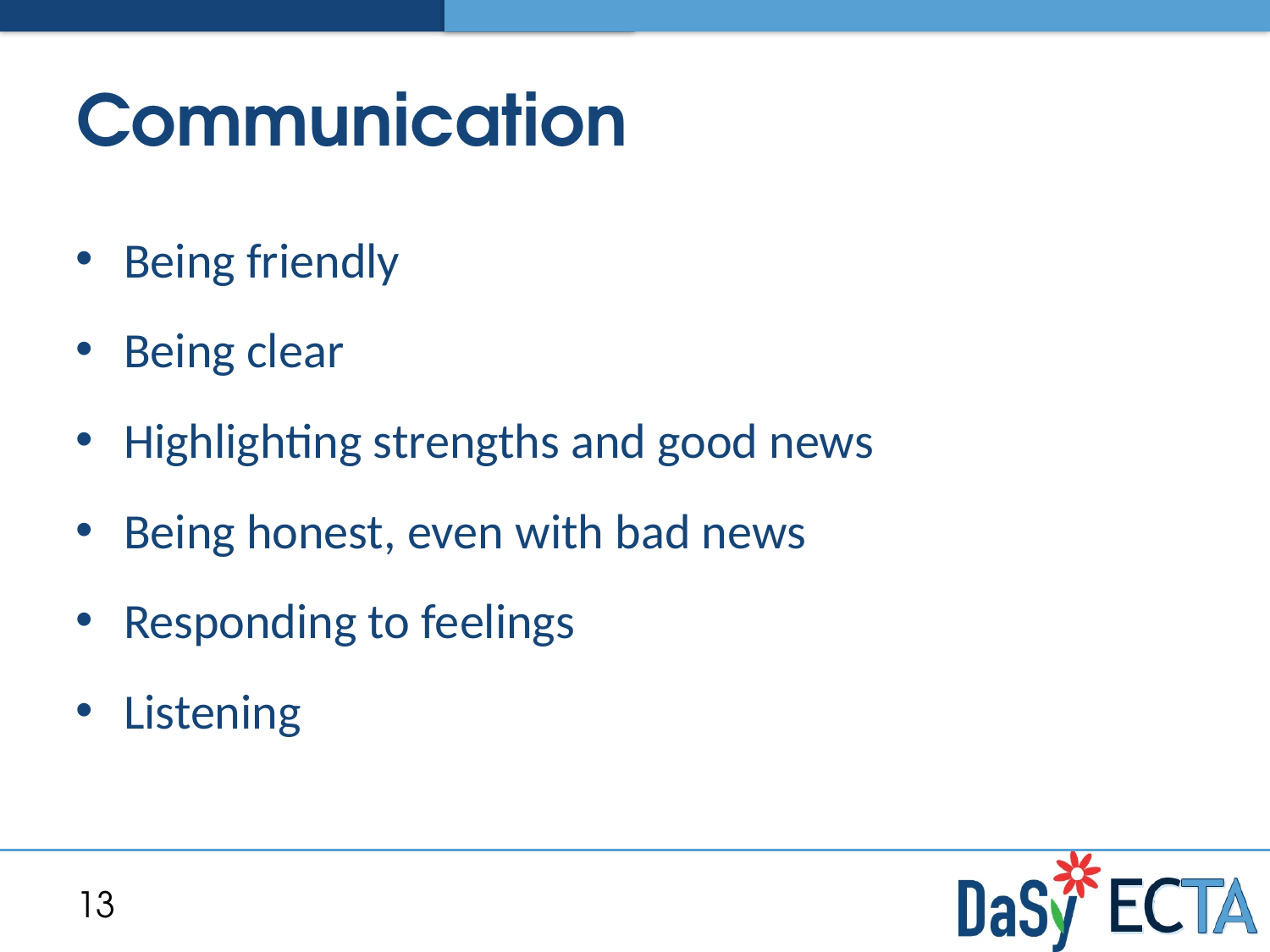

# Communication
Being friendly
Being clear
Highlighting strengths and good news
Being honest, even with bad news
Responding to feelings
Listening

13